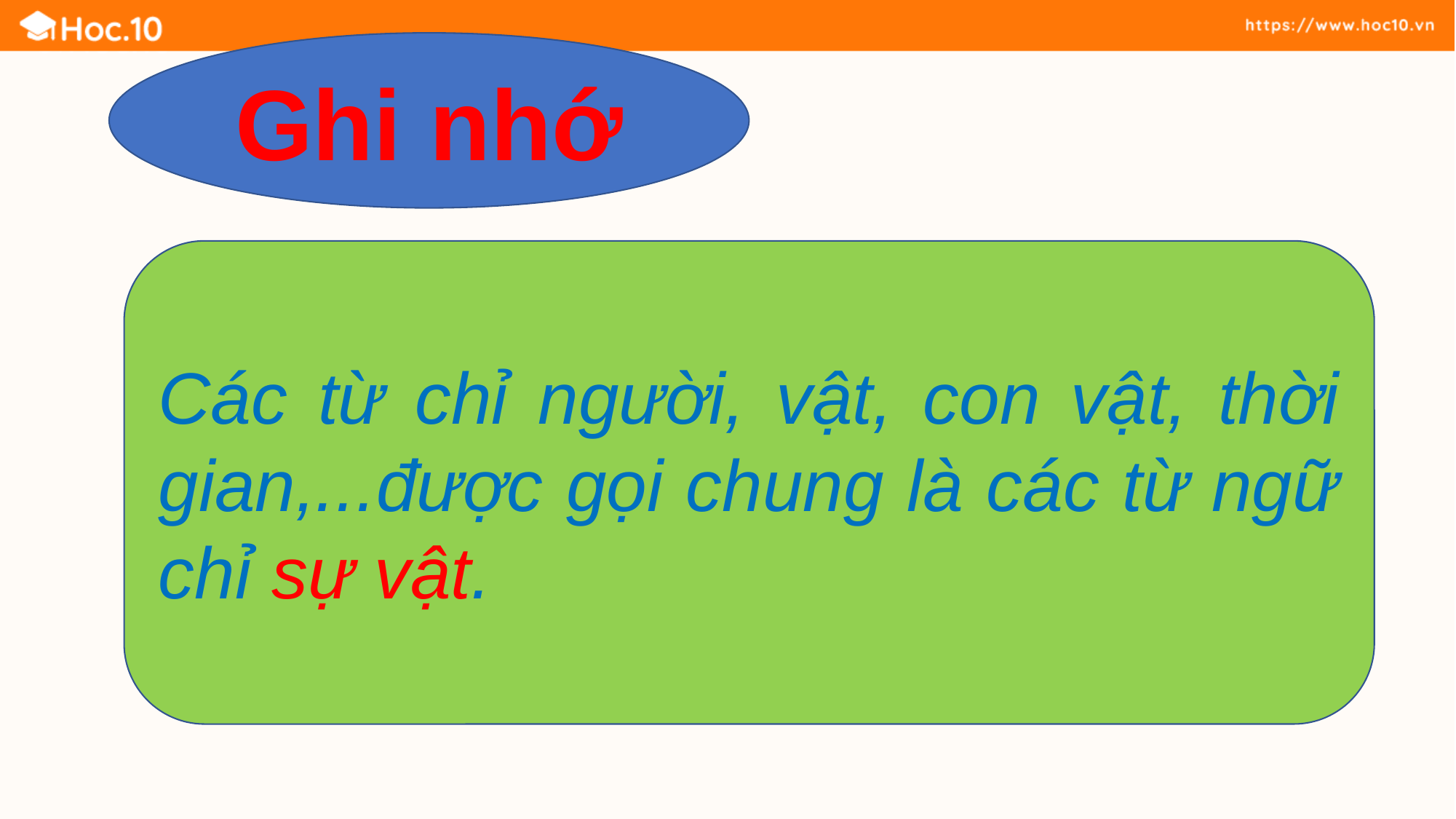

Ghi nhớ
Các từ chỉ người, vật, con vật, thời gian,...được gọi chung là các từ ngữ chỉ sự vật.